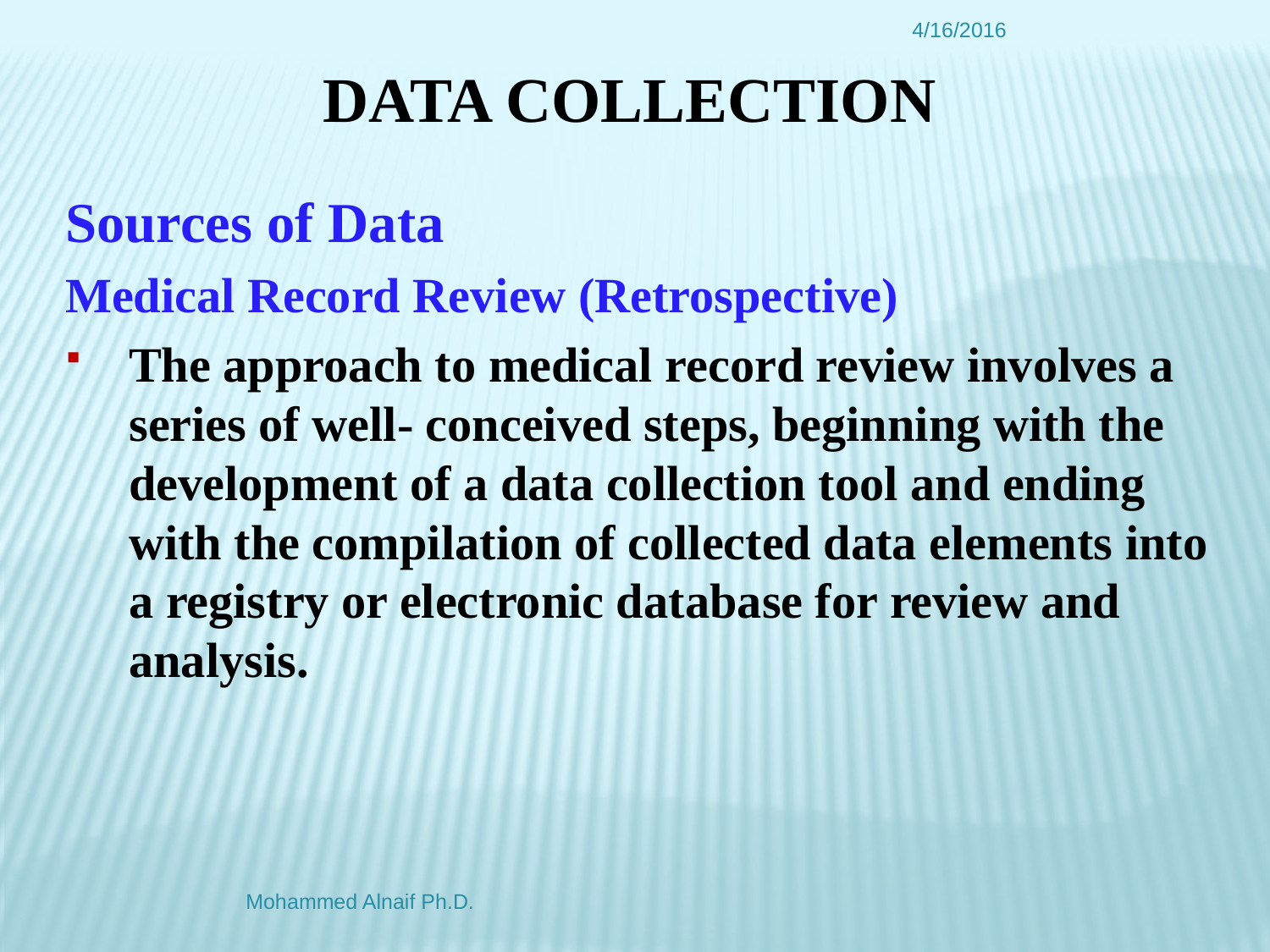

4/16/2016
# Data Collection
Sources of Data
Medical Record Review (Retrospective)
The approach to medical record review involves a series of well- conceived steps, beginning with the development of a data collection tool and ending with the compilation of collected data elements into a registry or electronic database for review and analysis.
Mohammed Alnaif Ph.D.
31